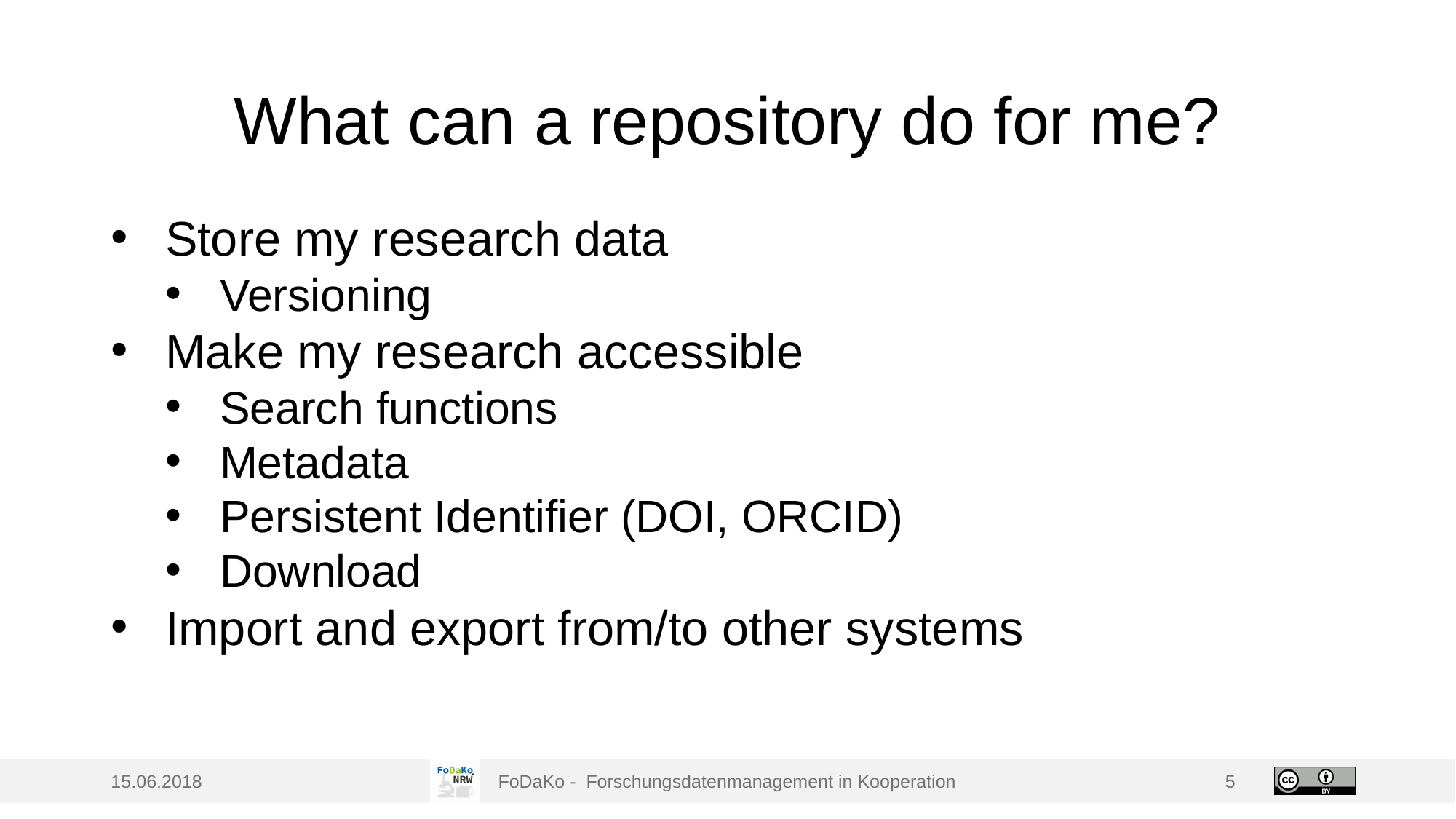

# What can a repository do for me?
Store my research data
Versioning
Make my research accessible
Search functions
Metadata
Persistent Identifier (DOI, ORCID)
Download
Import and export from/to other systems

15.06.2018
FoDaKo -  Forschungsdatenmanagement in Kooperation
5